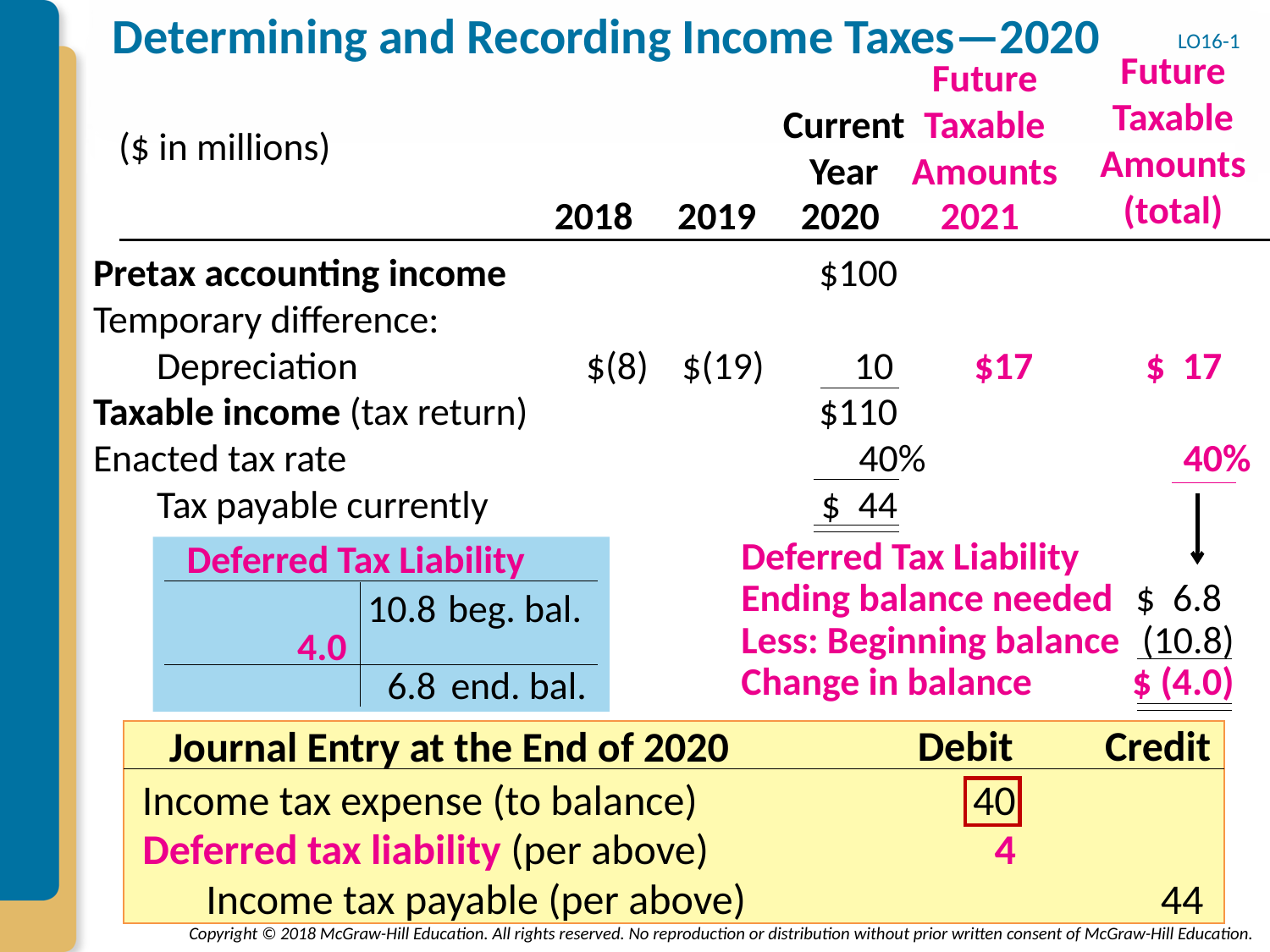

# Determining and Recording Income Taxes—2020
LO16-1
Future Taxable
Amounts (total)
Future Taxable
Amounts
Current Year
($ in millions)

2018
2019
2020
2021
Pretax accounting income
$100
Temporary difference:
Depreciation
$(8)
$(19)
10
$17
$  17
Taxable income (tax return)
$110
Enacted tax rate
40%
40%
Tax payable currently
$  44
Deferred Tax Liability
Deferred Tax Liability

Ending balance needed
$  6.8
10.8
beg. bal.
Less: Beginning balance
(10.8)
4.0
Change in balance
$ (4.0)
6.8
end. bal.
Debit
Credit
Journal Entry at the End of 2020

Income tax expense (to balance)
40

Deferred tax liability (per above)
4
Income tax payable (per above)
44